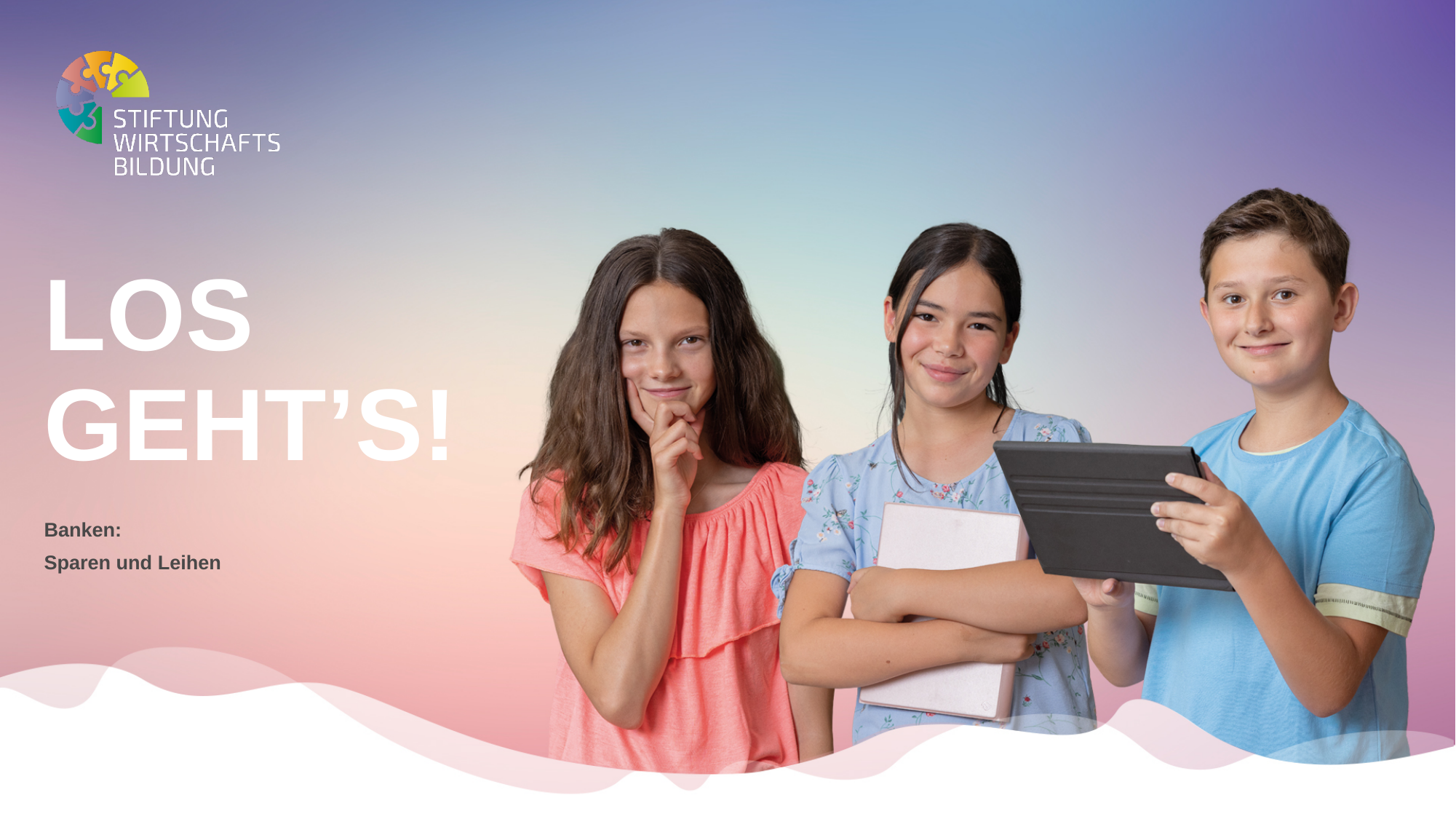

# Los Geht’s!
Banken:
Sparen und Leihen